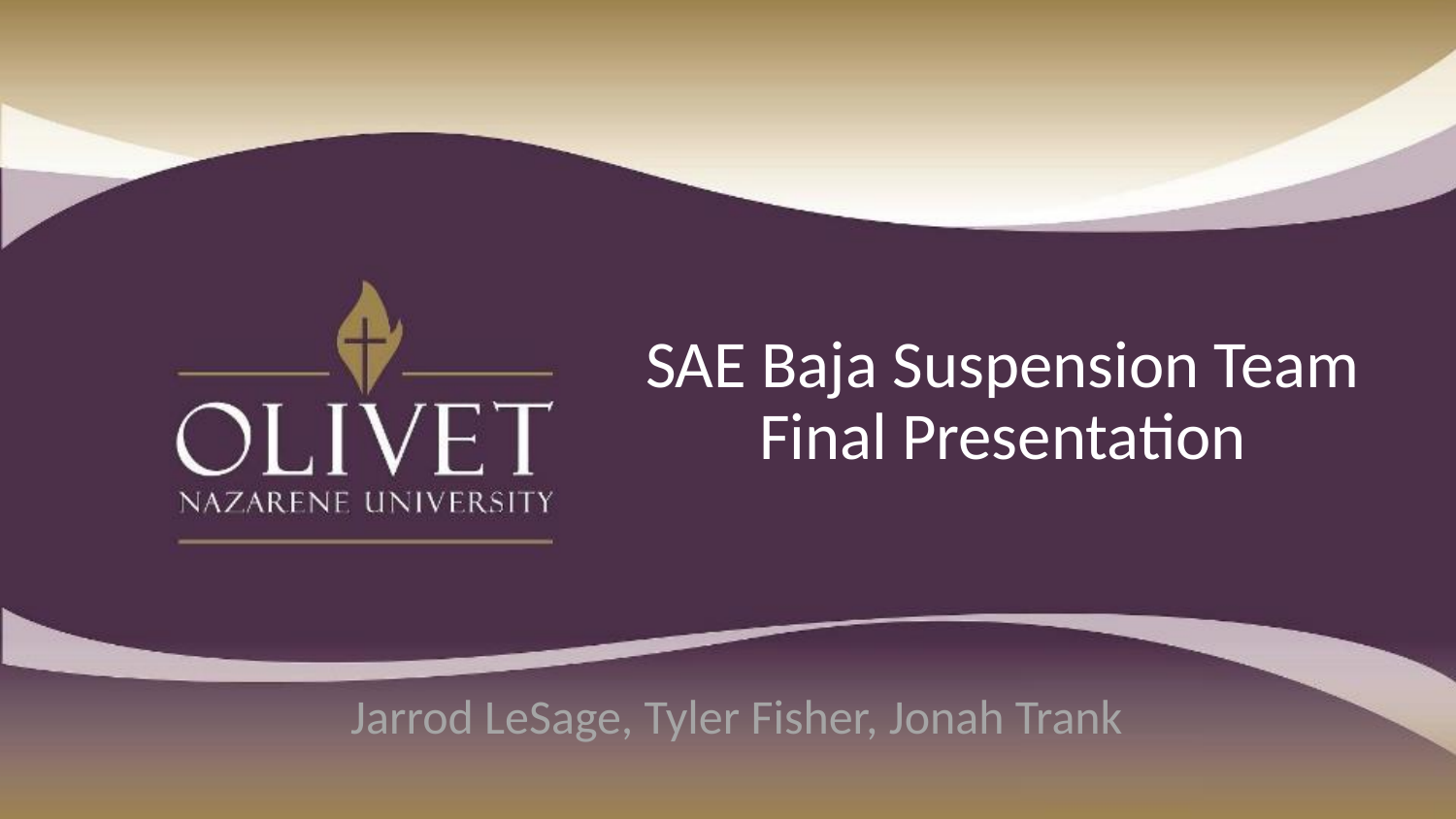

# SAE Baja Suspension Team
Final Presentation
Jarrod LeSage, Tyler Fisher, Jonah Trank